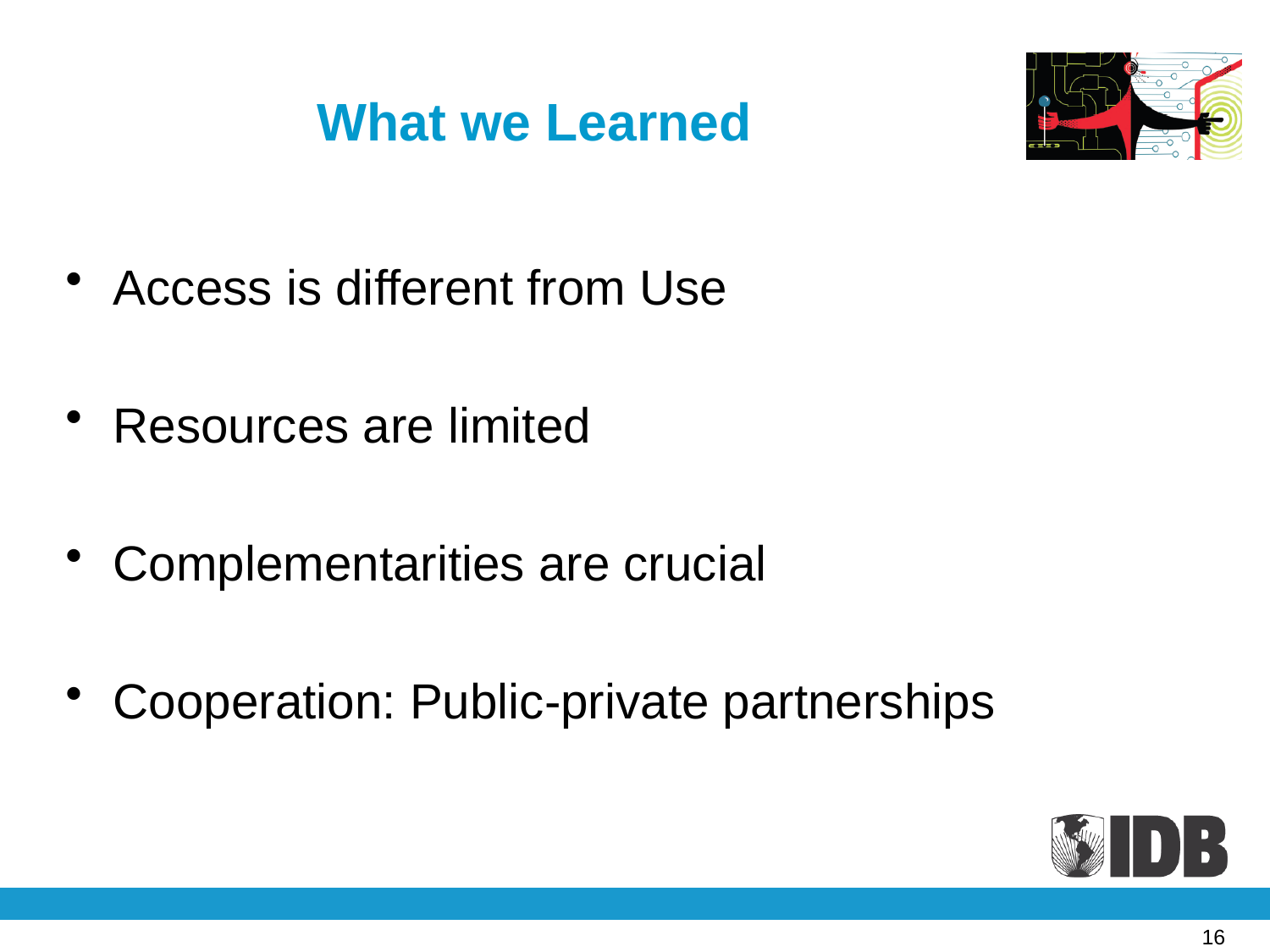

# What we Learned

Access is different from Use

Resources are limited

Complementarities are crucial

Cooperation: Public-private partnerships

16